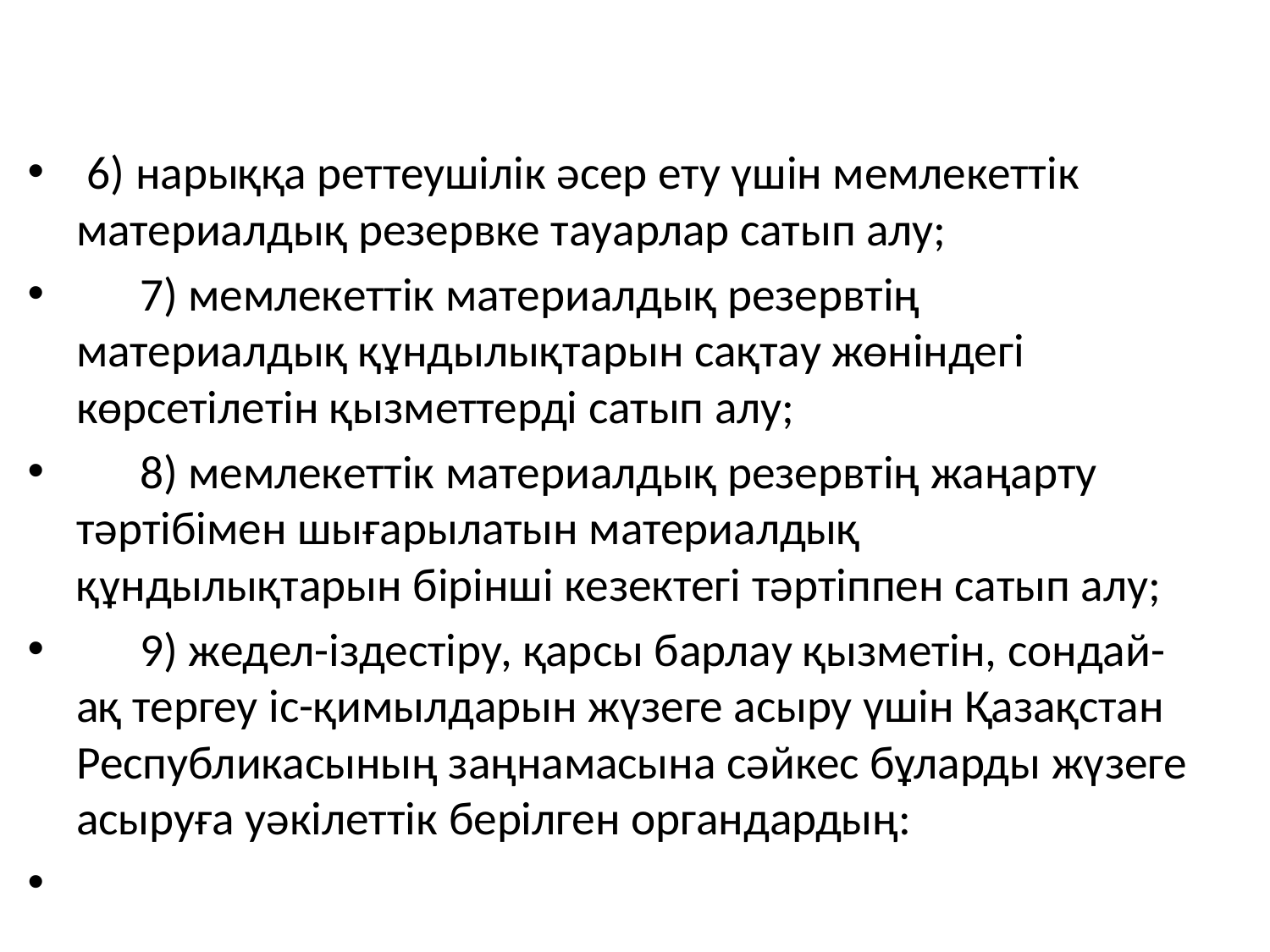

6) нарыққа реттеушілік әсер ету үшін мемлекеттік материалдық резервке тауарлар сатып алу;
      7) мемлекеттік материалдық резервтің материалдық құндылықтарын сақтау жөніндегі көрсетілетін қызметтерді сатып алу;
      8) мемлекеттік материалдық резервтің жаңарту тәртібімен шығарылатын материалдық құндылықтарын бірінші кезектегі тәртіппен сатып алу;
      9) жедел-іздестіру, қарсы барлау қызметін, сондай-ақ тергеу іс-қимылдарын жүзеге асыру үшін Қазақстан Республикасының заңнамасына сәйкес бұларды жүзеге асыруға уәкілеттік берілген органдардың: